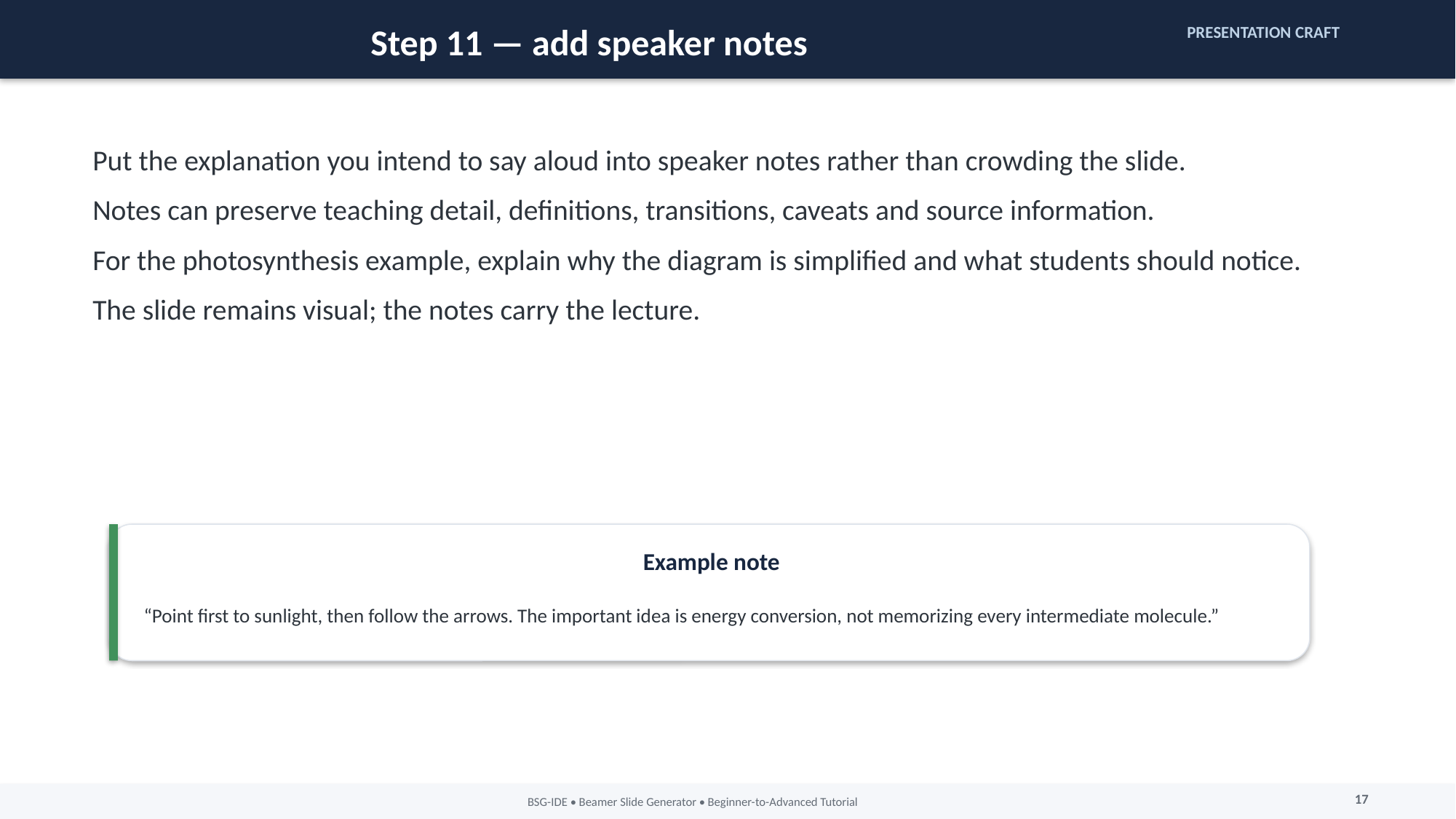

Step 11 — add speaker notes
PRESENTATION CRAFT
Put the explanation you intend to say aloud into speaker notes rather than crowding the slide.
Notes can preserve teaching detail, definitions, transitions, caveats and source information.
For the photosynthesis example, explain why the diagram is simplified and what students should notice.
The slide remains visual; the notes carry the lecture.

Example note
“Point first to sunlight, then follow the arrows. The important idea is energy conversion, not memorizing every intermediate molecule.”

17
BSG-IDE • Beamer Slide Generator • Beginner-to-Advanced Tutorial